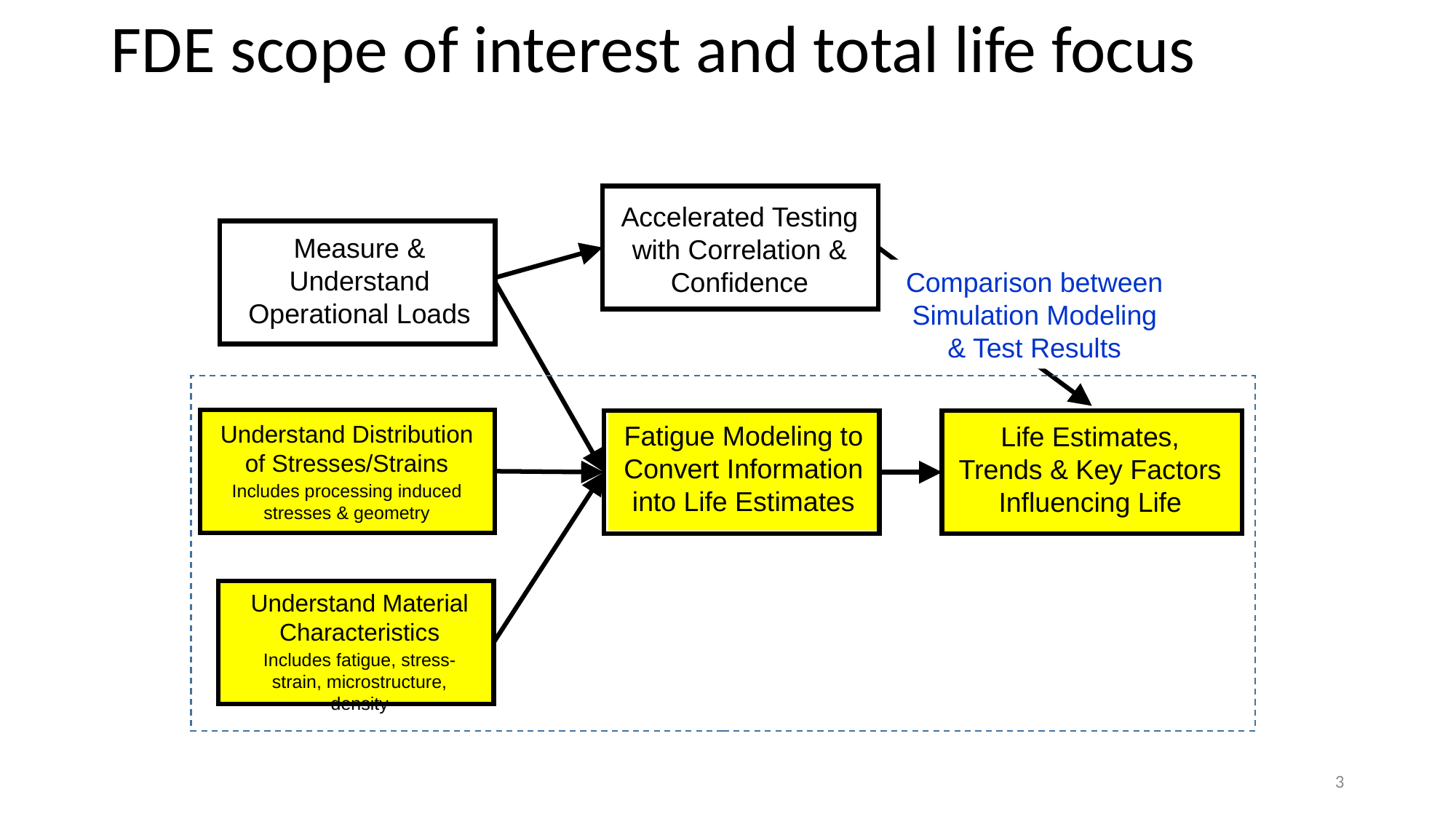

# FDE scope of interest and total life focus

Accelerated Testing with Correlation & Confidence

Measure & Understand Operational Loads
Comparison between Simulation Modeling & Test Results

Understand Distribution of Stresses/Strains
Includes processing induced stresses & geometry

Life Estimates, Trends & Key Factors Influencing Life
Fatigue Modeling to Convert Information into Life Estimates

Understand Material Characteristics
Includes fatigue, stress-strain, microstructure, density
3